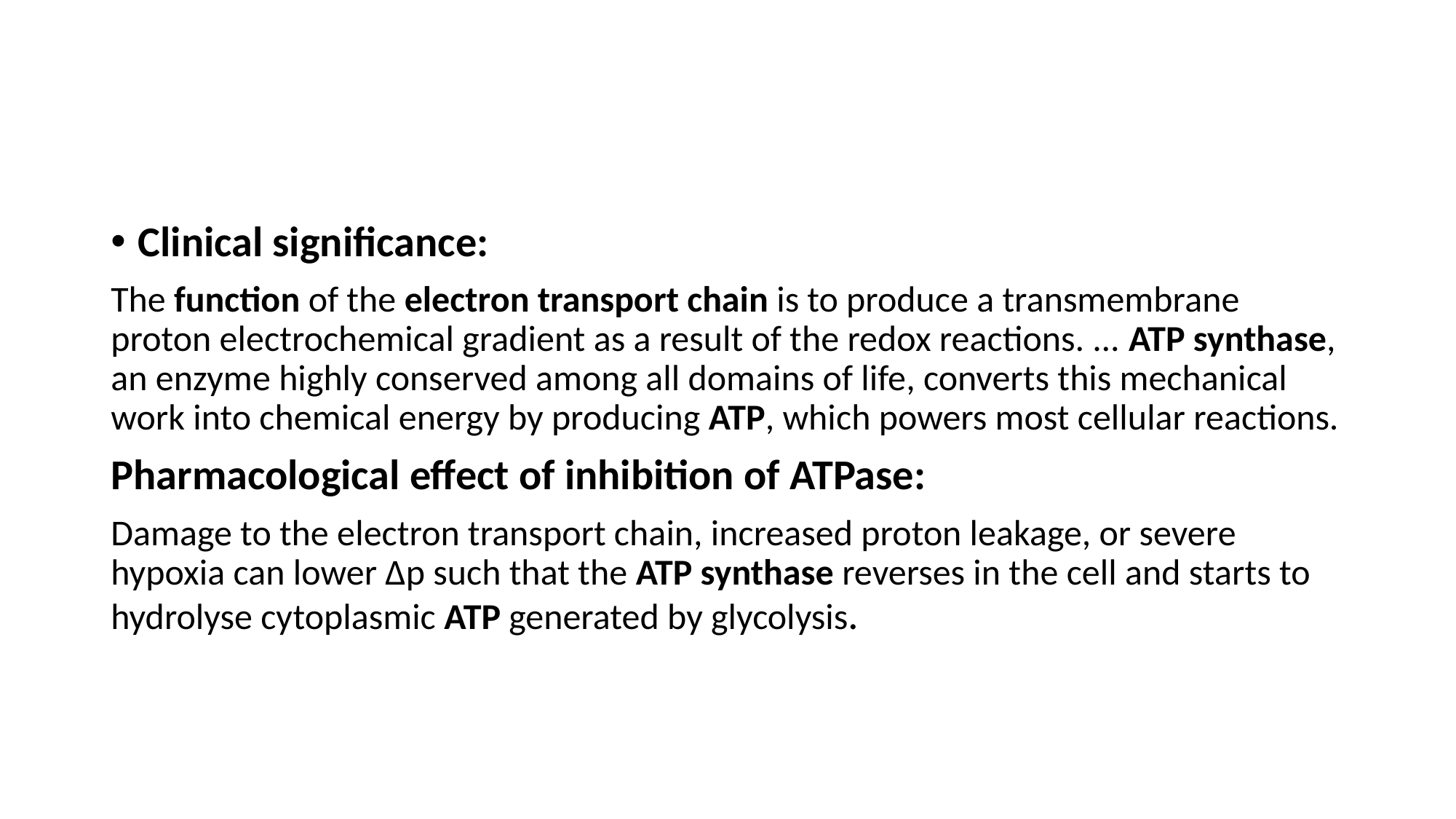

#
Clinical significance:
The function of the electron transport chain is to produce a transmembrane proton electrochemical gradient as a result of the redox reactions. ... ATP synthase, an enzyme highly conserved among all domains of life, converts this mechanical work into chemical energy by producing ATP, which powers most cellular reactions.
Pharmacological effect of inhibition of ATPase:
Damage to the electron transport chain, increased proton leakage, or severe hypoxia can lower Δp such that the ATP synthase reverses in the cell and starts to hydrolyse cytoplasmic ATP generated by glycolysis.